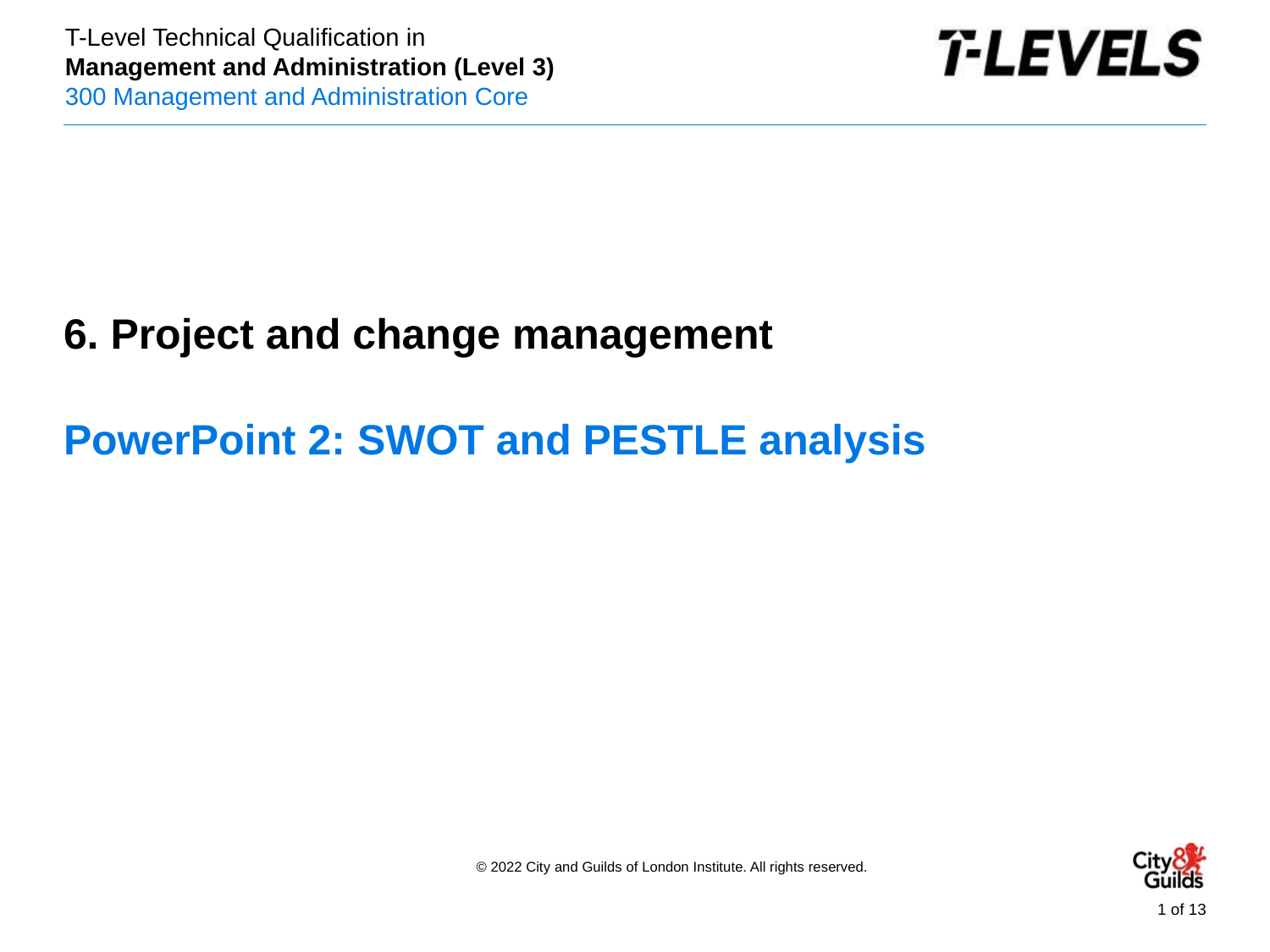

PowerPoint presentation
6. Project and change management
# PowerPoint 2: SWOT and PESTLE analysis